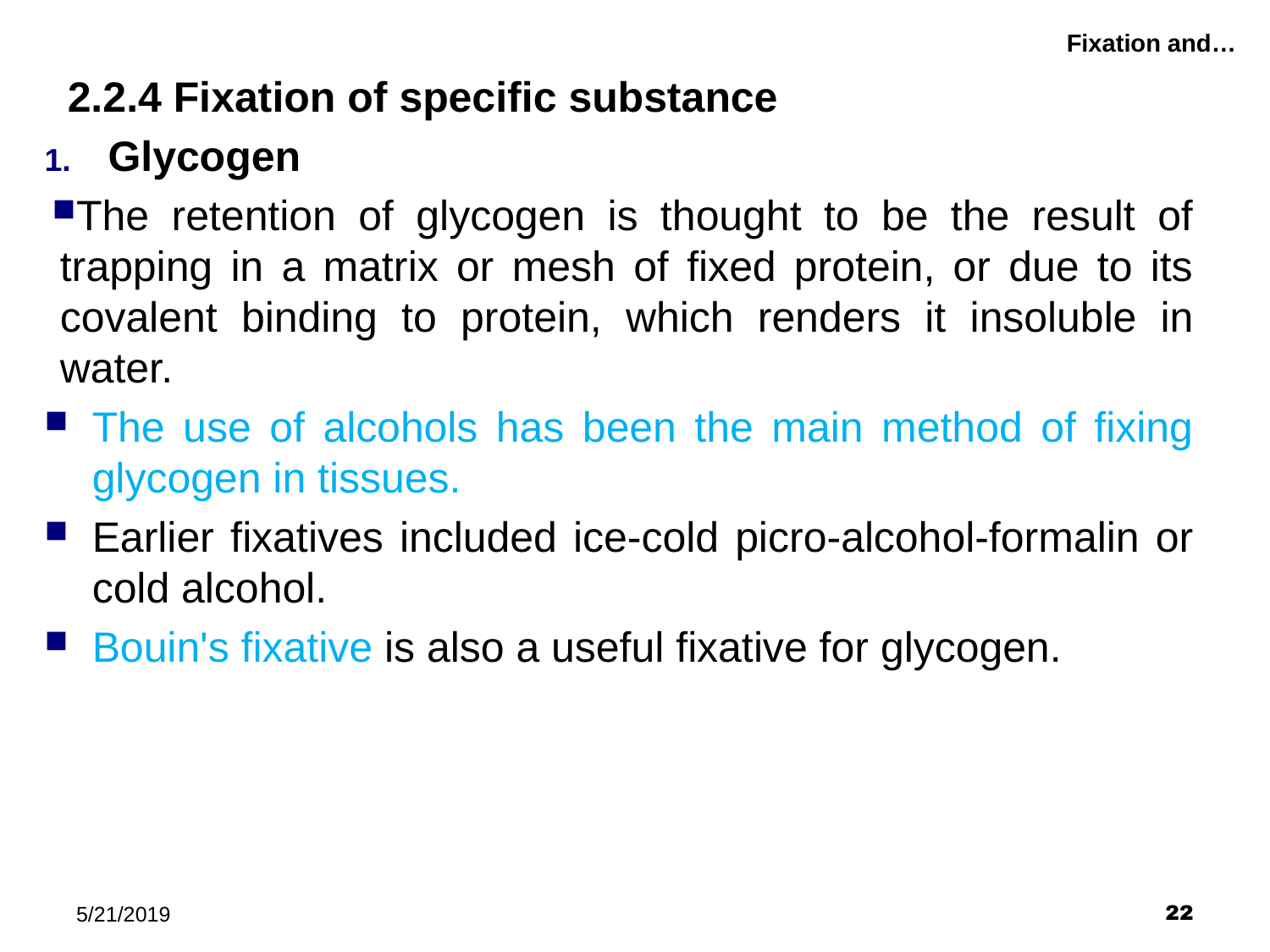

# Fixation and…
2.2.4 Fixation of specific substance
Glycogen
The retention of glycogen is thought to be the result of trapping in a matrix or mesh of fixed protein, or due to its covalent binding to protein, which renders it insoluble in water.
The use of alcohols has been the main method of fixing glycogen in tissues.
Earlier fixatives included ice-cold picro-alcohol-formalin or cold alcohol.
Bouin's fixative is also a useful fixative for glycogen.
5/21/2019
22